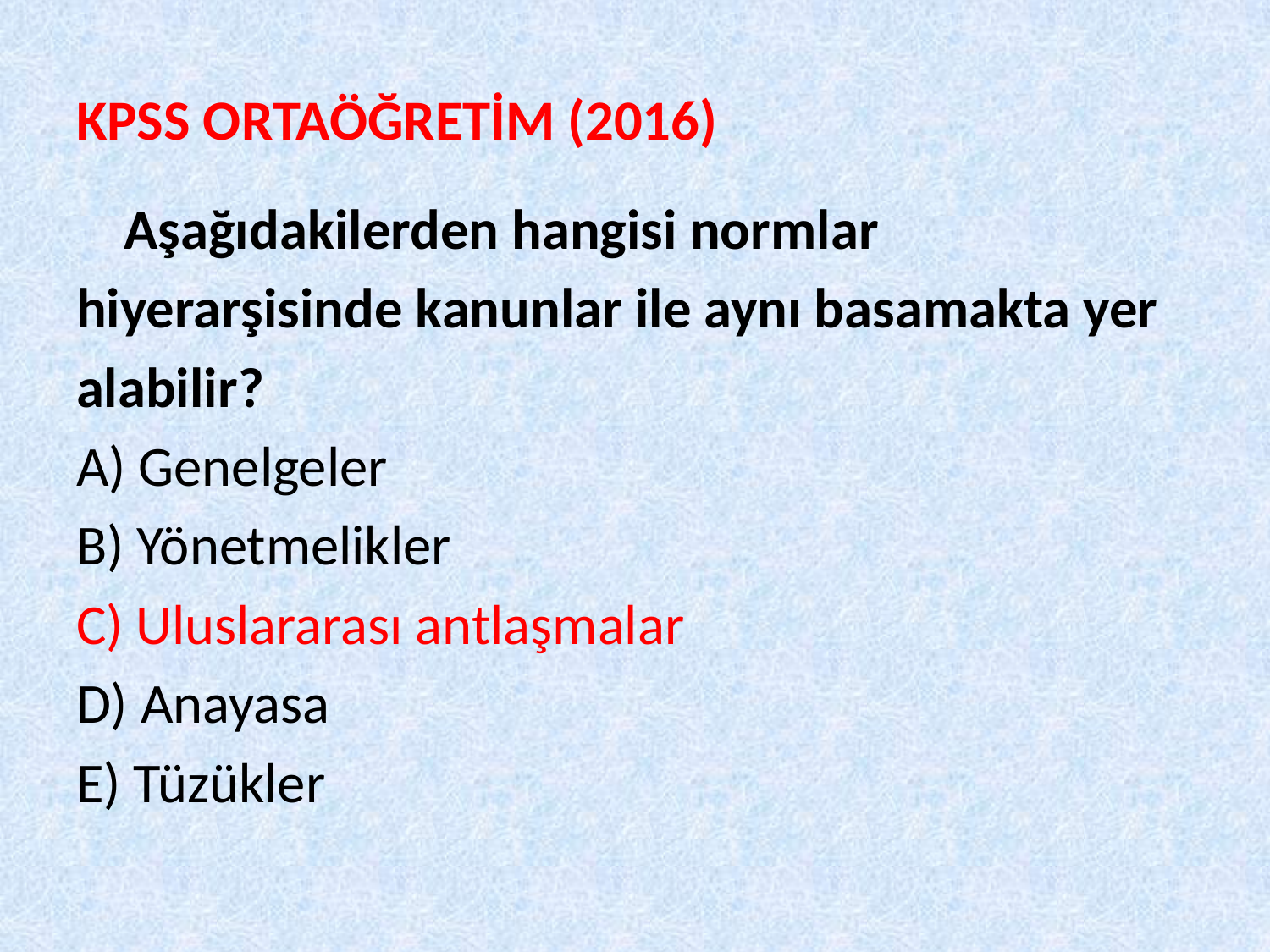

# KPSS ORTAÖĞRETİM (2016)
	Aşağıdakilerden hangisi normlar
hiyerarşisinde kanunlar ile aynı basamakta yer
alabilir?
A) Genelgeler
B) Yönetmelikler
C) Uluslararası antlaşmalar
D) Anayasa
E) Tüzükler